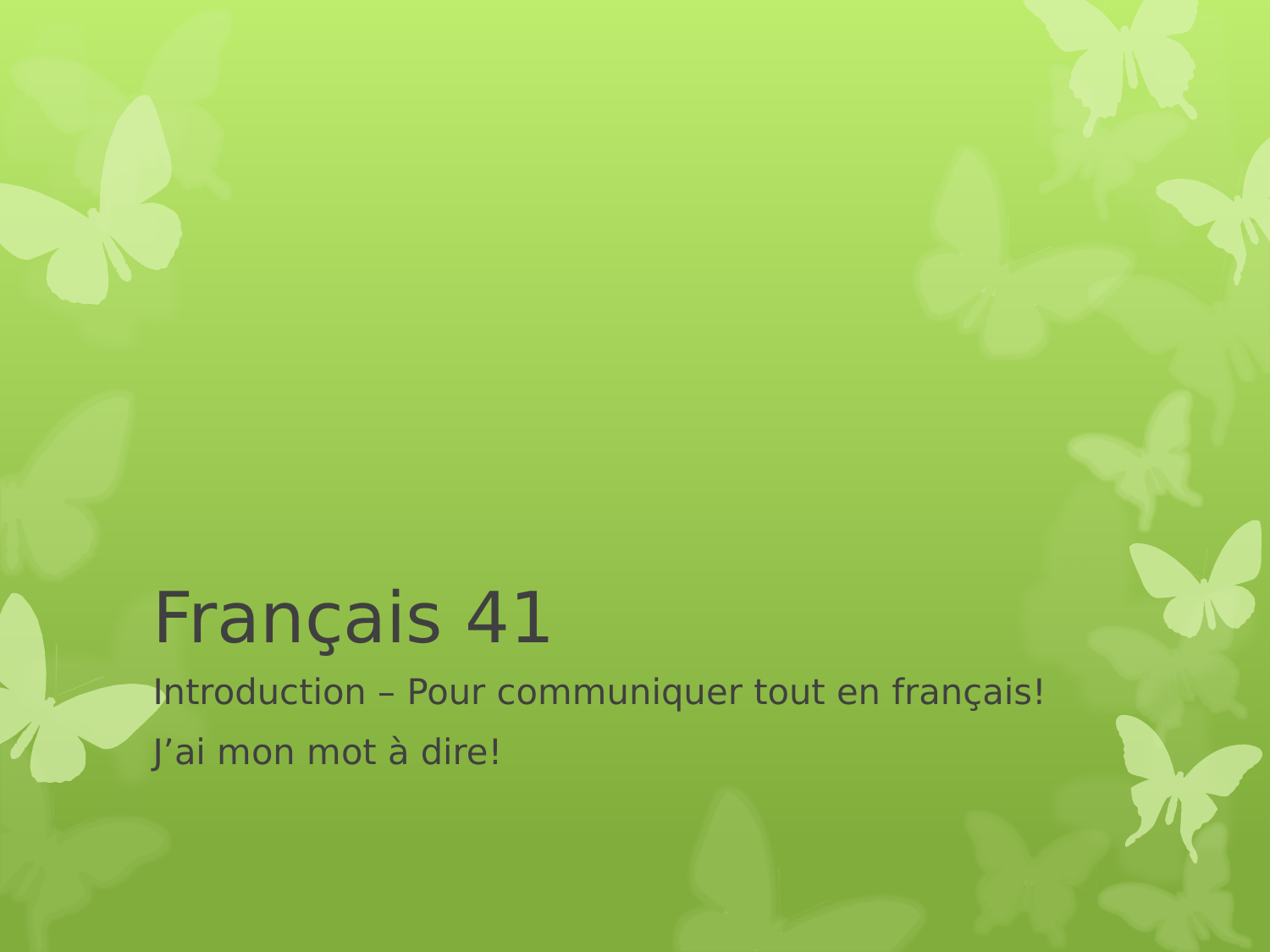

# Français 41
Introduction – Pour communiquer tout en français!
J’ai mon mot à dire!